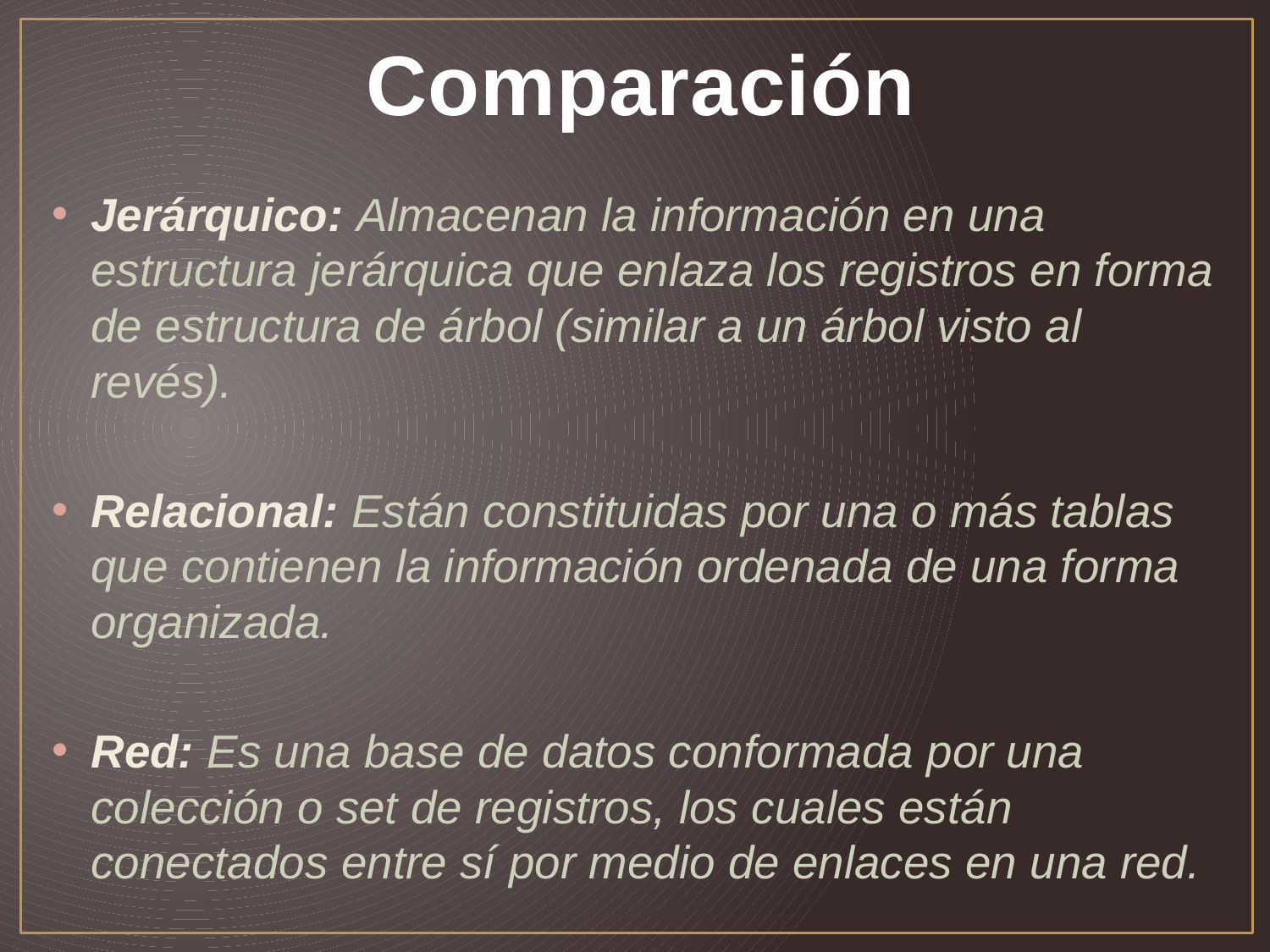

# Comparación
Jerárquico: Almacenan la información en una estructura jerárquica que enlaza los registros en forma de estructura de árbol (similar a un árbol visto al revés).

Relacional: Están constituidas por una o más tablas que contienen la información ordenada de una forma organizada.

Red: Es una base de datos conformada por una colección o set de registros, los cuales están conectados entre sí por medio de enlaces en una red.